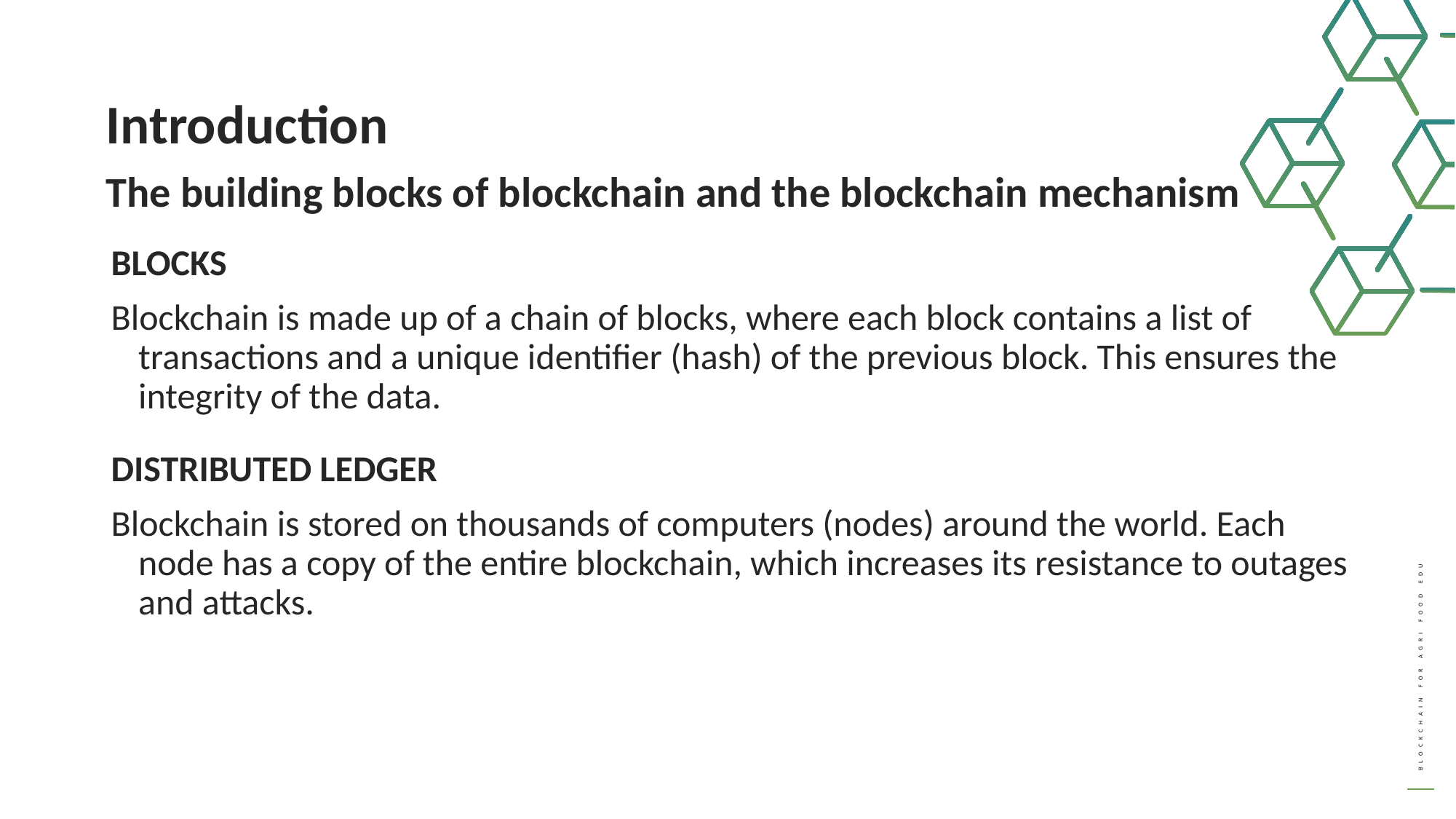

Introduction
The building blocks of blockchain and the blockchain mechanism
BLOCKS
Blockchain is made up of a chain of blocks, where each block contains a list of transactions and a unique identifier (hash) of the previous block. This ensures the integrity of the data.
DISTRIBUTED LEDGER
Blockchain is stored on thousands of computers (nodes) around the world. Each node has a copy of the entire blockchain, which increases its resistance to outages and attacks.